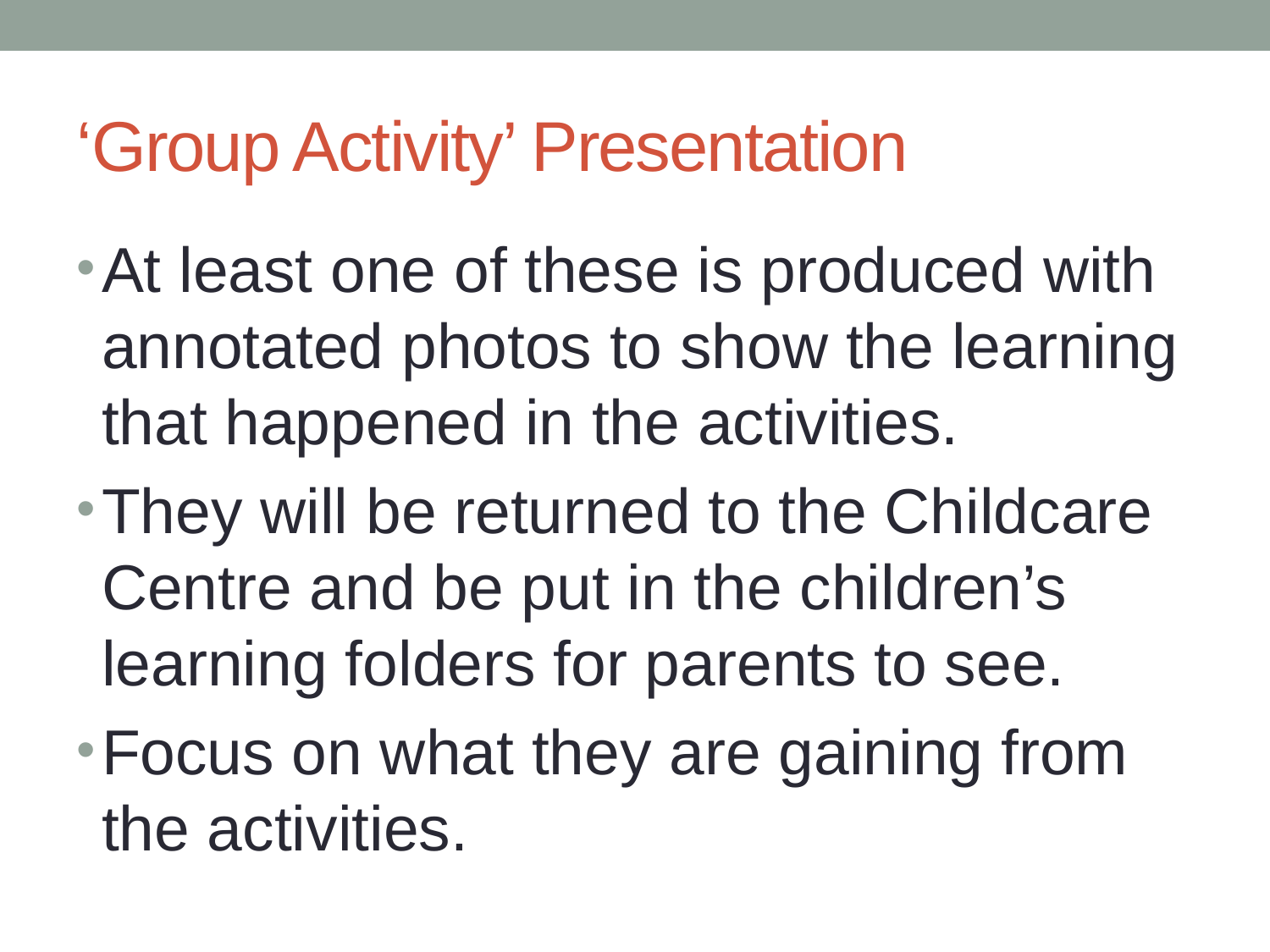

# ‘Group Activity’ Presentation
At least one of these is produced with annotated photos to show the learning that happened in the activities.
They will be returned to the Childcare Centre and be put in the children’s learning folders for parents to see.
Focus on what they are gaining from the activities.